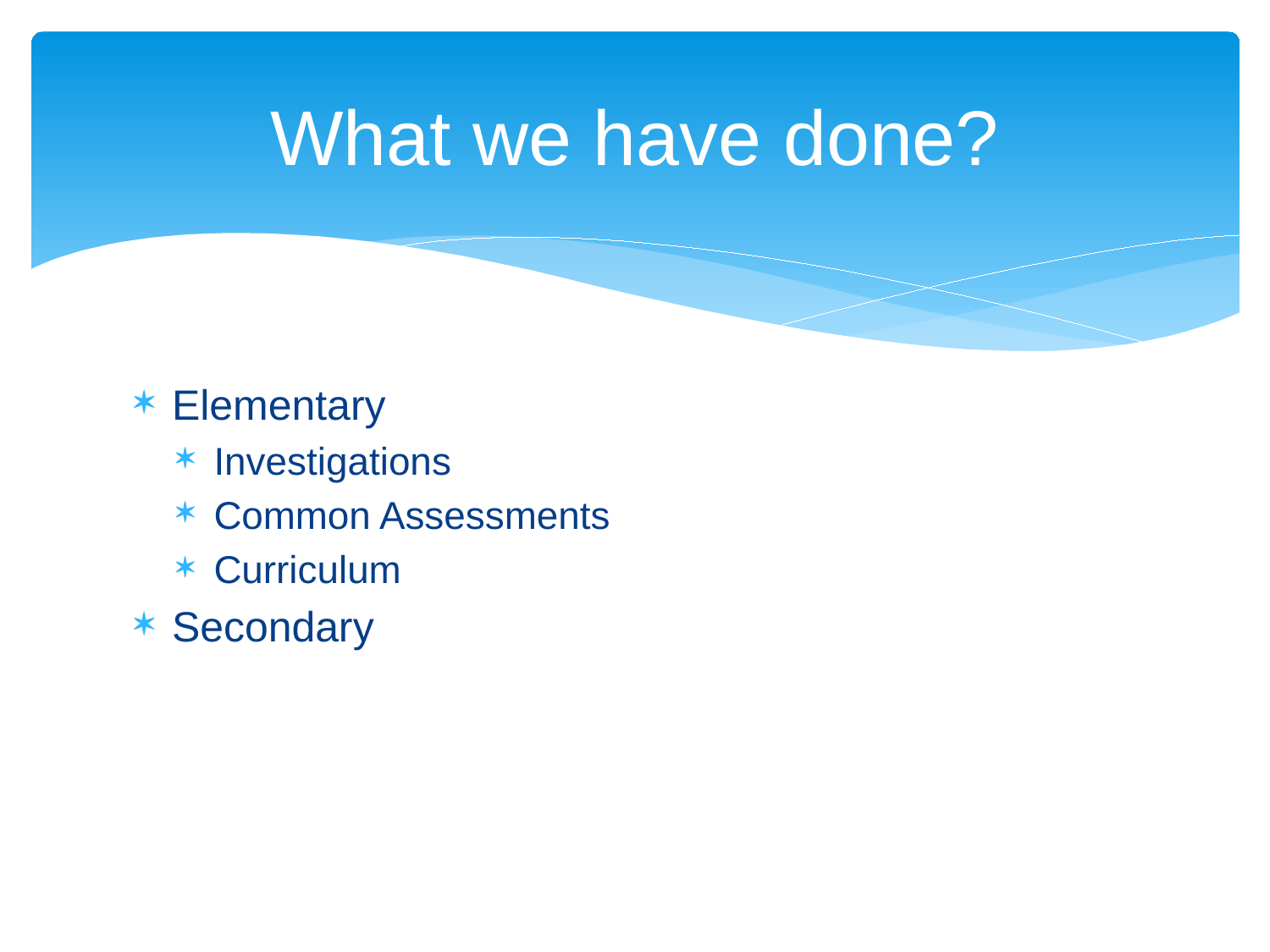

# What we have done?
Elementary
Investigations
Common Assessments
Curriculum
Secondary